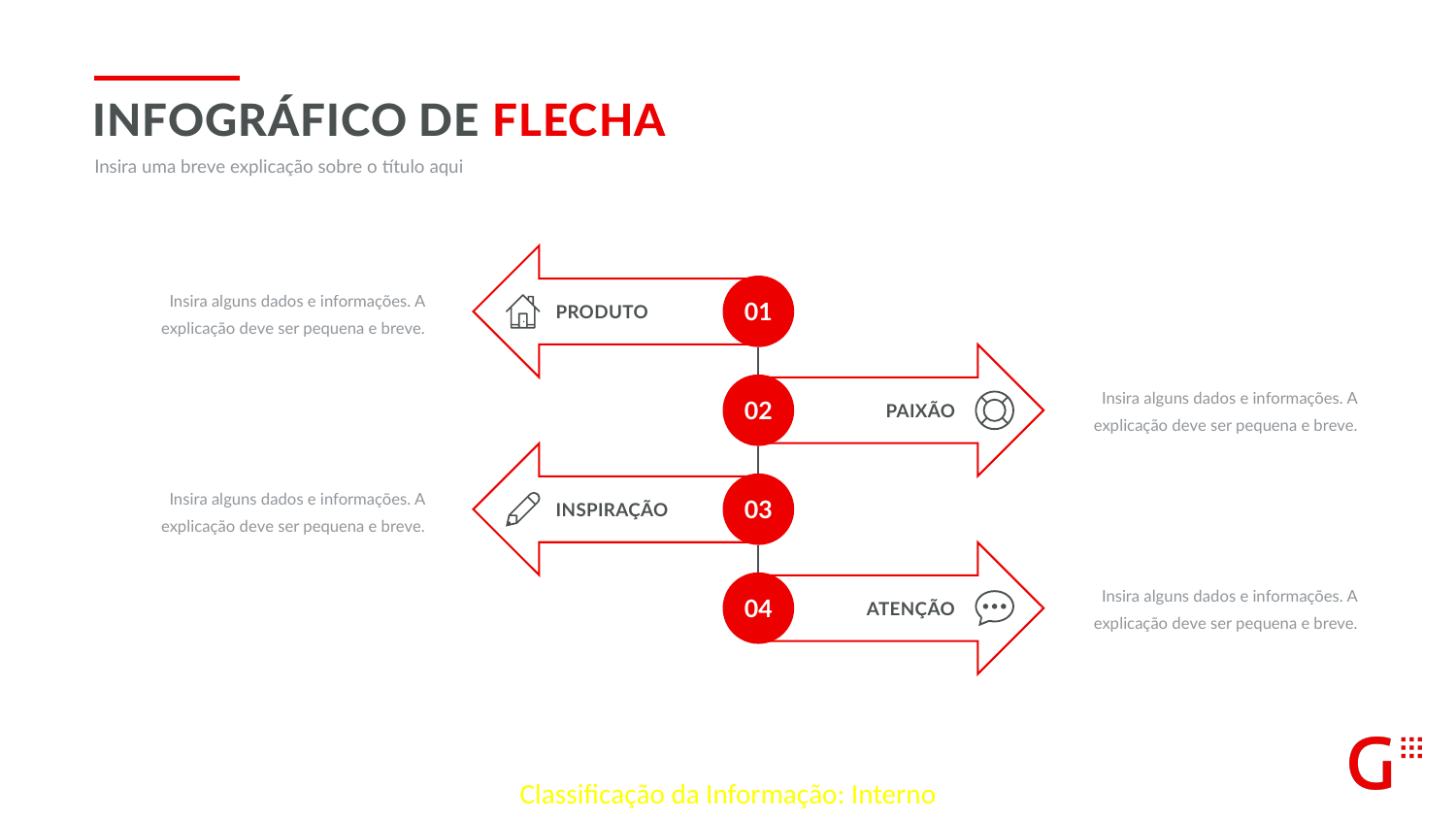

INFOGRÁFICO DE FLECHA
Insira uma breve explicação sobre o título aqui

Insira alguns dados e informações. A explicação deve ser pequena e breve.

01
produto

Insira alguns dados e informações. A explicação deve ser pequena e breve.

02
paixão

Insira alguns dados e informações. A explicação deve ser pequena e breve.

03
inspiração

Insira alguns dados e informações. A explicação deve ser pequena e breve.

04
atenção